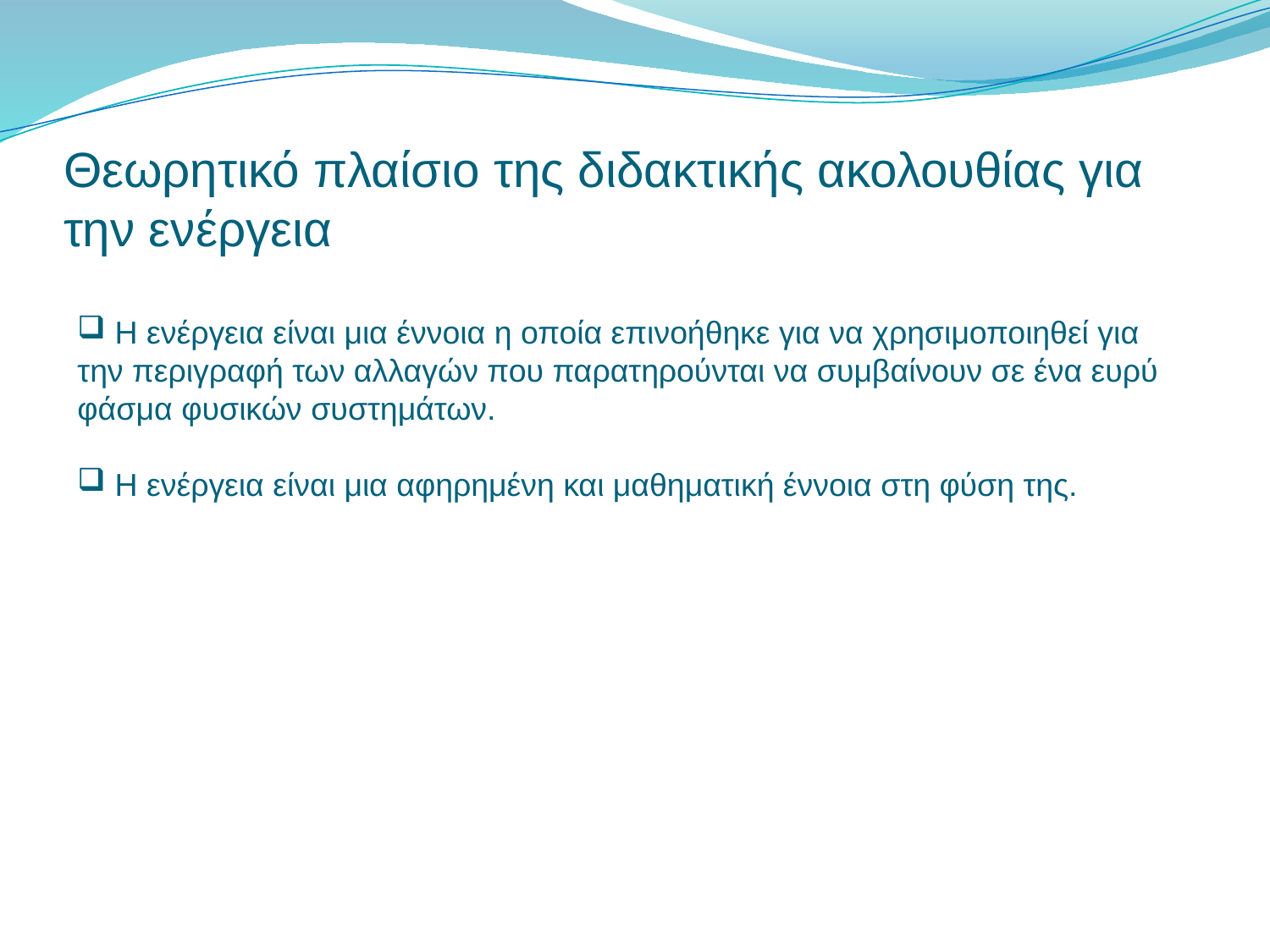

# Θεωρητικό πλαίσιο της διδακτικής ακολουθίας για την ενέργεια
 Η ενέργεια είναι μια έννοια η οποία επινοήθηκε για να χρησιμοποιηθεί για την περιγραφή των αλλαγών που παρατηρούνται να συμβαίνουν σε ένα ευρύ φάσμα φυσικών συστημάτων.

 Η ενέργεια είναι μια αφηρημένη και μαθηματική έννοια στη φύση της.